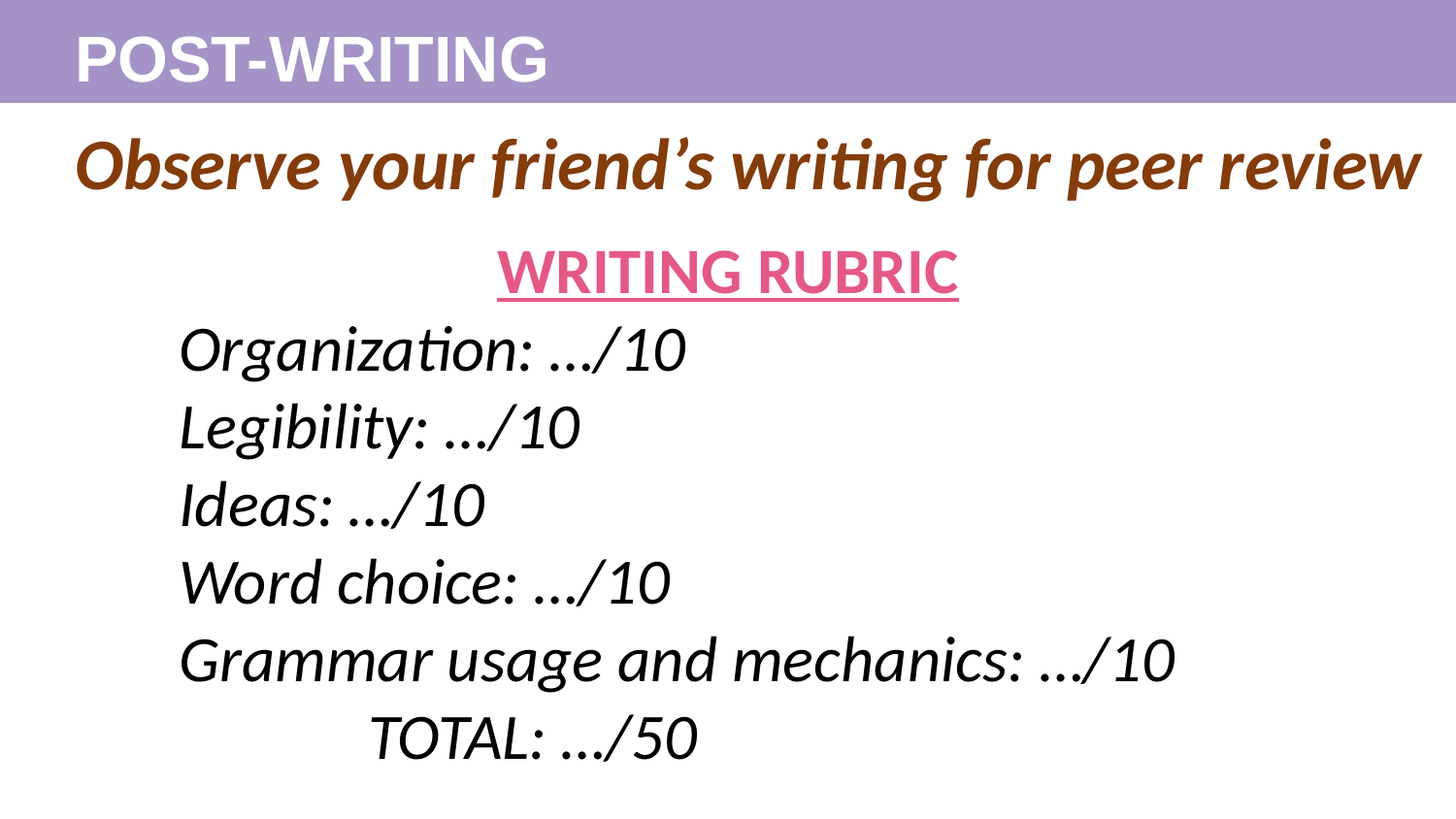

POST-WRITING
Observe your friend’s writing for peer review

WRITING RUBRIC
Organization: …/10
Legibility: …/10
Ideas: …/10
Word choice: …/10
Grammar usage and mechanics: …/10
             TOTAL: …/50